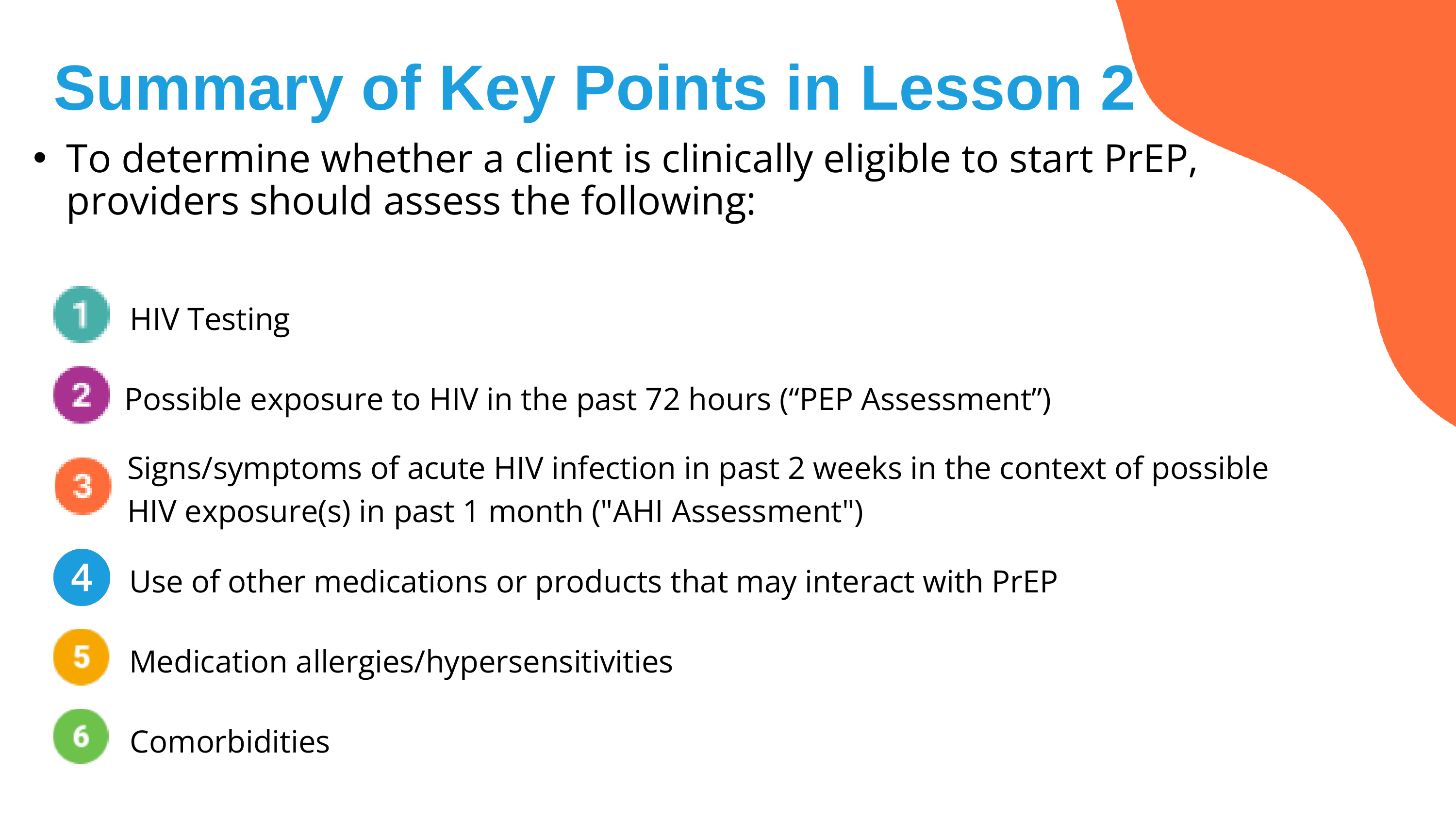

Summary of Key Points in Lesson 2
To determine whether a client is clinically eligible to start PrEP, providers should assess the following:

HIV Testing

Possible exposure to HIV in the past 72 hours (“PEP Assessment”)
Signs/symptoms of acute HIV infection in past 2 weeks in the context of possible HIV exposure(s) in past 1 month ("AHI Assessment")

Use of other medications or products that may interact with PrEP

Medication allergies/hypersensitivities

Comorbidities